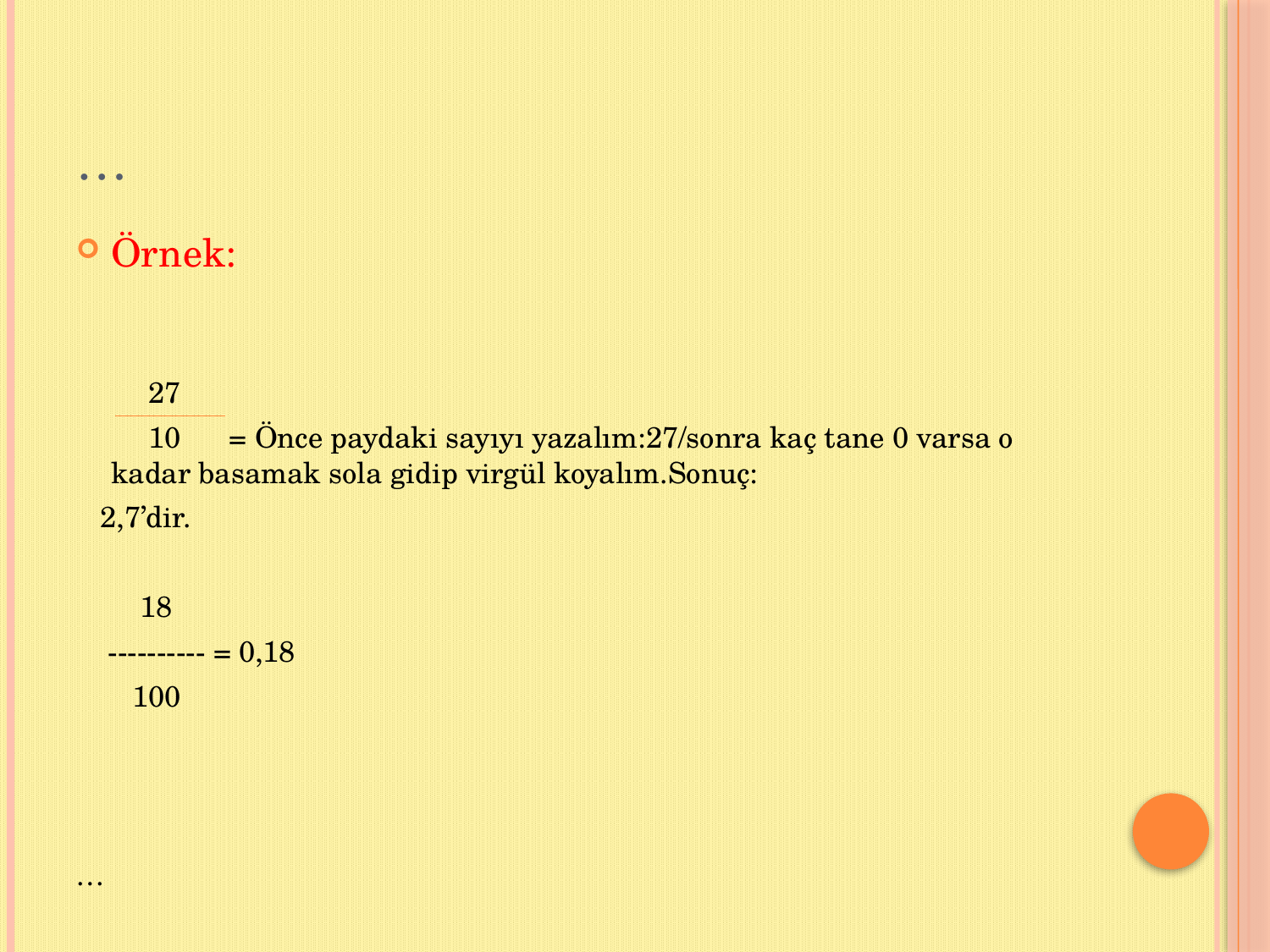

# …
Örnek:

         27
         10      = Önce paydaki sayıyı yazalım:27/sonra kaç tane 0 varsa o kadar basamak sola gidip virgül koyalım.Sonuç:
   2,7’dir.

        18
    ---------- = 0,18
       100

…